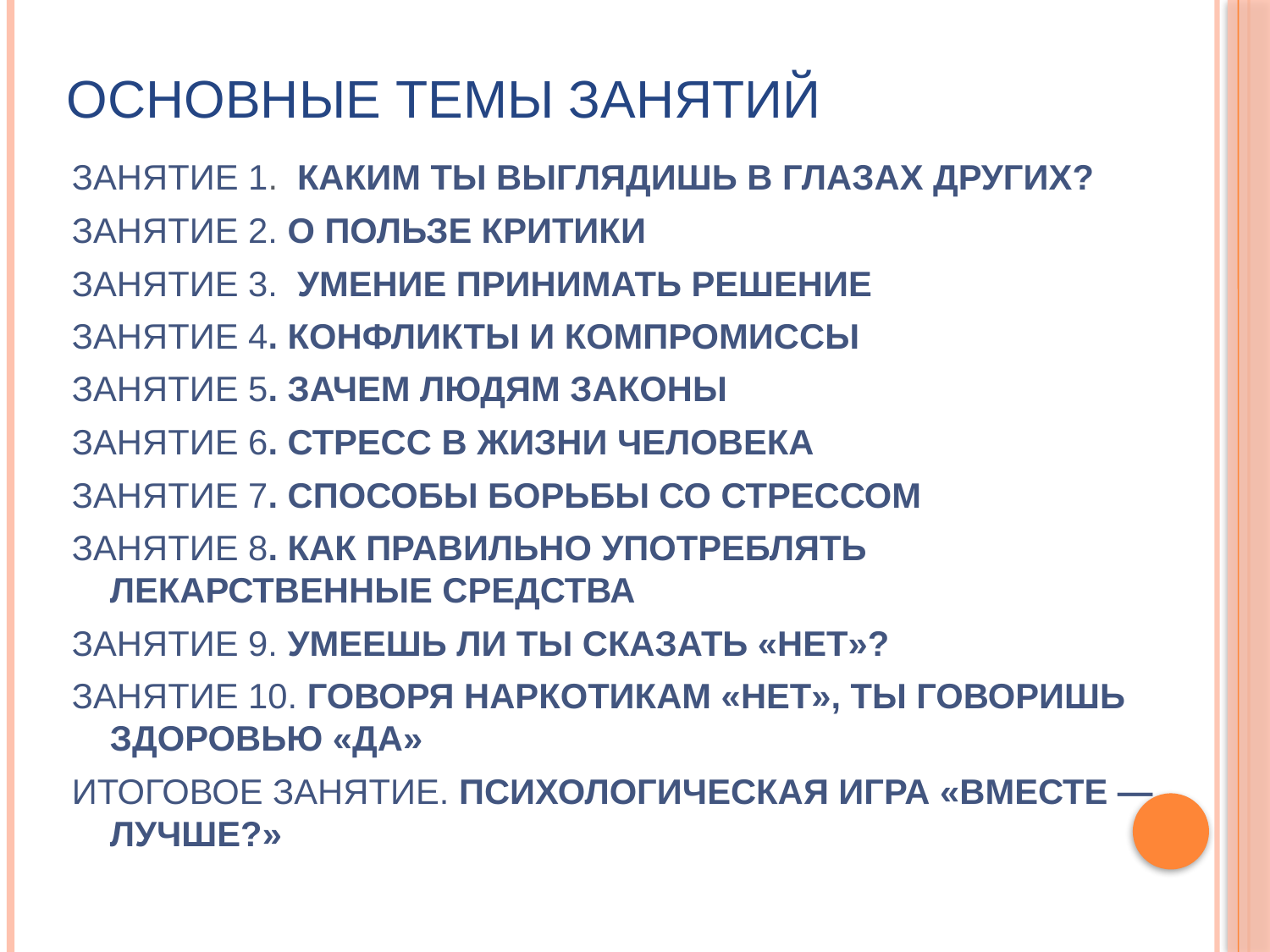

# основные темы занятий
ЗАНЯТИЕ 1.  КАКИМ ТЫ ВЫГЛЯДИШЬ В ГЛАЗАХ ДРУГИХ?
ЗАНЯТИЕ 2. О ПОЛЬЗЕ КРИТИКИ
ЗАНЯТИЕ 3.  УМЕНИЕ ПРИНИМАТЬ РЕШЕНИЕ
ЗАНЯТИЕ 4. КОНФЛИКТЫ И КОМПРОМИССЫ
ЗАНЯТИЕ 5. ЗАЧЕМ ЛЮДЯМ ЗАКОНЫ
ЗАНЯТИЕ 6. СТРЕСС В ЖИЗНИ ЧЕЛОВЕКА
ЗАНЯТИЕ 7. СПОСОБЫ БОРЬБЫ СО СТРЕССОМ
ЗАНЯТИЕ 8. КАК ПРАВИЛЬНО УПОТРЕБЛЯТЬ        ЛЕКАРСТВЕННЫЕ СРЕДСТВА
ЗАНЯТИЕ 9. УМЕЕШЬ ЛИ ТЫ СКАЗАТЬ «НЕТ»?
ЗАНЯТИЕ 10. ГОВОРЯ НАРКОТИКАМ «НЕТ», ТЫ ГОВОРИШЬ ЗДОРОВЬЮ «ДА»
ИТОГОВОЕ ЗАНЯТИЕ. ПСИХОЛОГИЧЕСКАЯ ИГРА «ВМЕСТЕ — ЛУЧШЕ?»